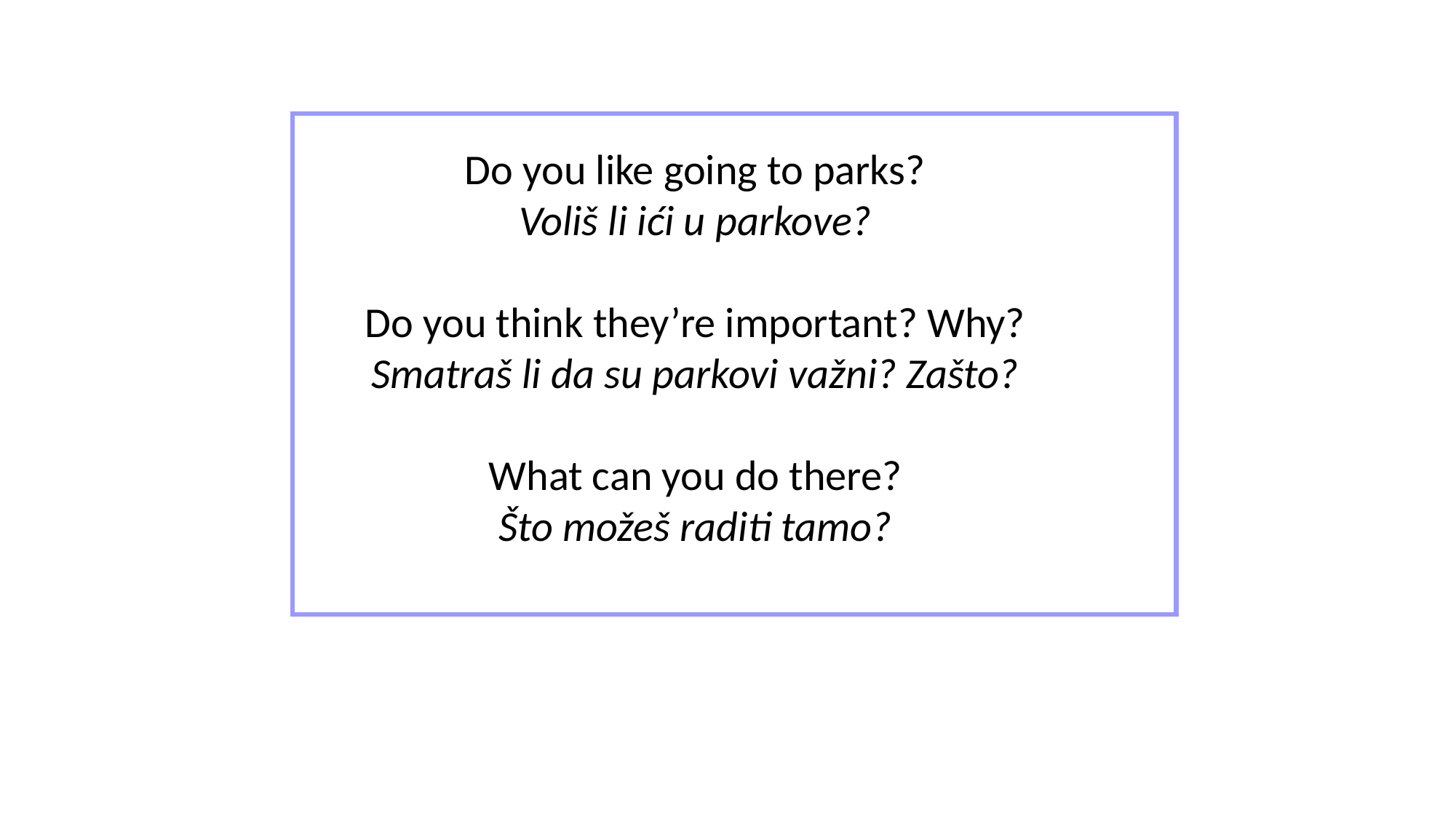

Do you like going to parks?
Voliš li ići u parkove?

Do you think they’re important? Why?
Smatraš li da su parkovi važni? Zašto?

What can you do there?
Što možeš raditi tamo?